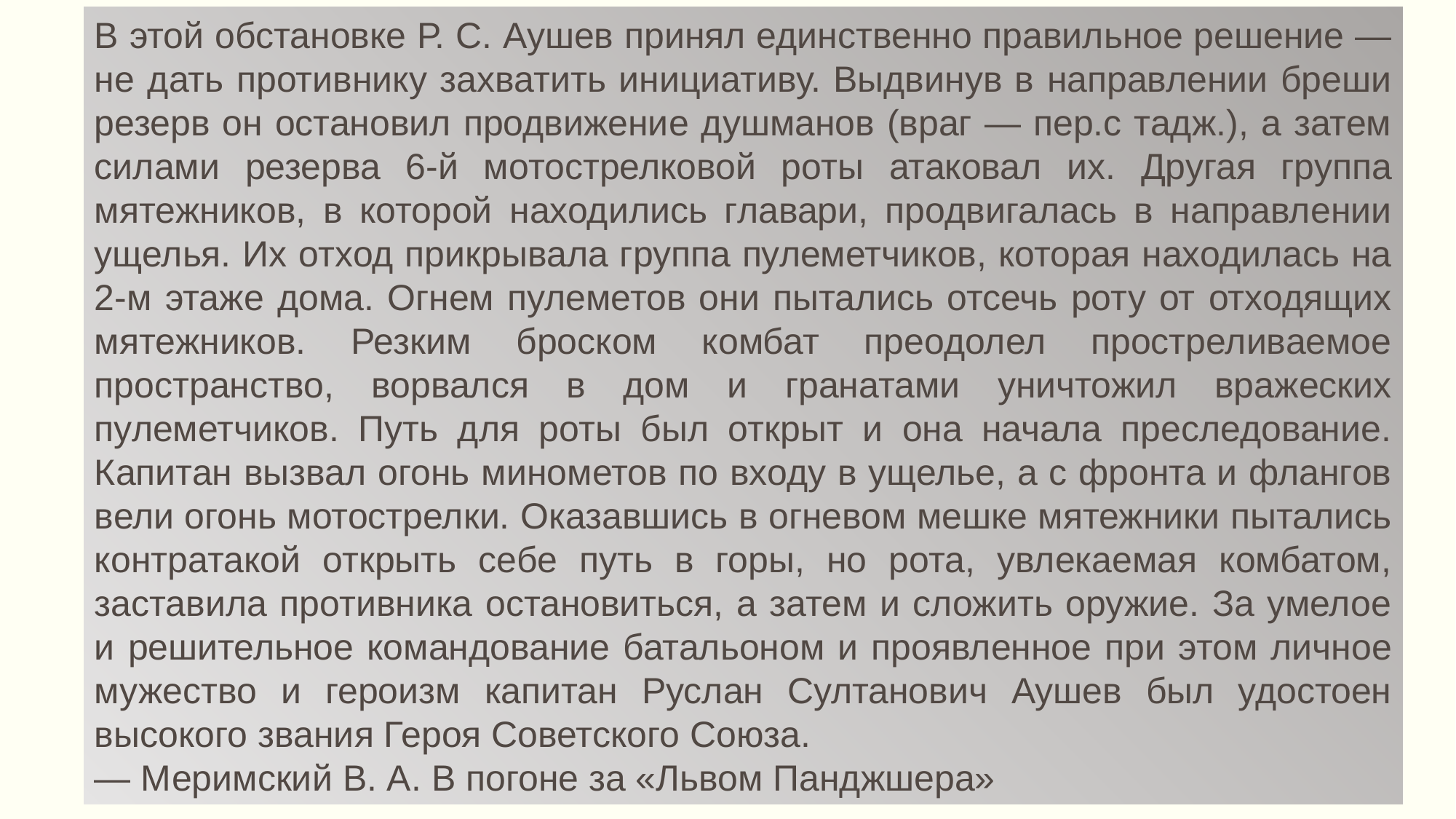

В этой обстановке Р. С. Аушев принял единственно правильное решение — не дать противнику захватить инициативу. Выдвинув в направлении бреши резерв он остановил продвижение душманов (враг — пер.с тадж.), а затем силами резерва 6-й мотострелковой роты атаковал их. Другая группа мятежников, в которой находились главари, продвигалась в направлении ущелья. Их отход прикрывала группа пулеметчиков, которая находилась на 2-м этаже дома. Огнем пулеметов они пытались отсечь роту от отходящих мятежников. Резким броском комбат преодолел простреливаемое пространство, ворвался в дом и гранатами уничтожил вражеских пулеметчиков. Путь для роты был открыт и она начала преследование. Капитан вызвал огонь минометов по входу в ущелье, а с фронта и флангов вели огонь мотострелки. Оказавшись в огневом мешке мятежники пытались контратакой открыть себе путь в горы, но рота, увлекаемая комбатом, заставила противника остановиться, а затем и сложить оружие. За умелое и решительное командование батальоном и проявленное при этом личное мужество и героизм капитан Руслан Султанович Аушев был удостоен высокого звания Героя Советского Союза.
— Меримский В. А. В погоне за «Львом Панджшера»